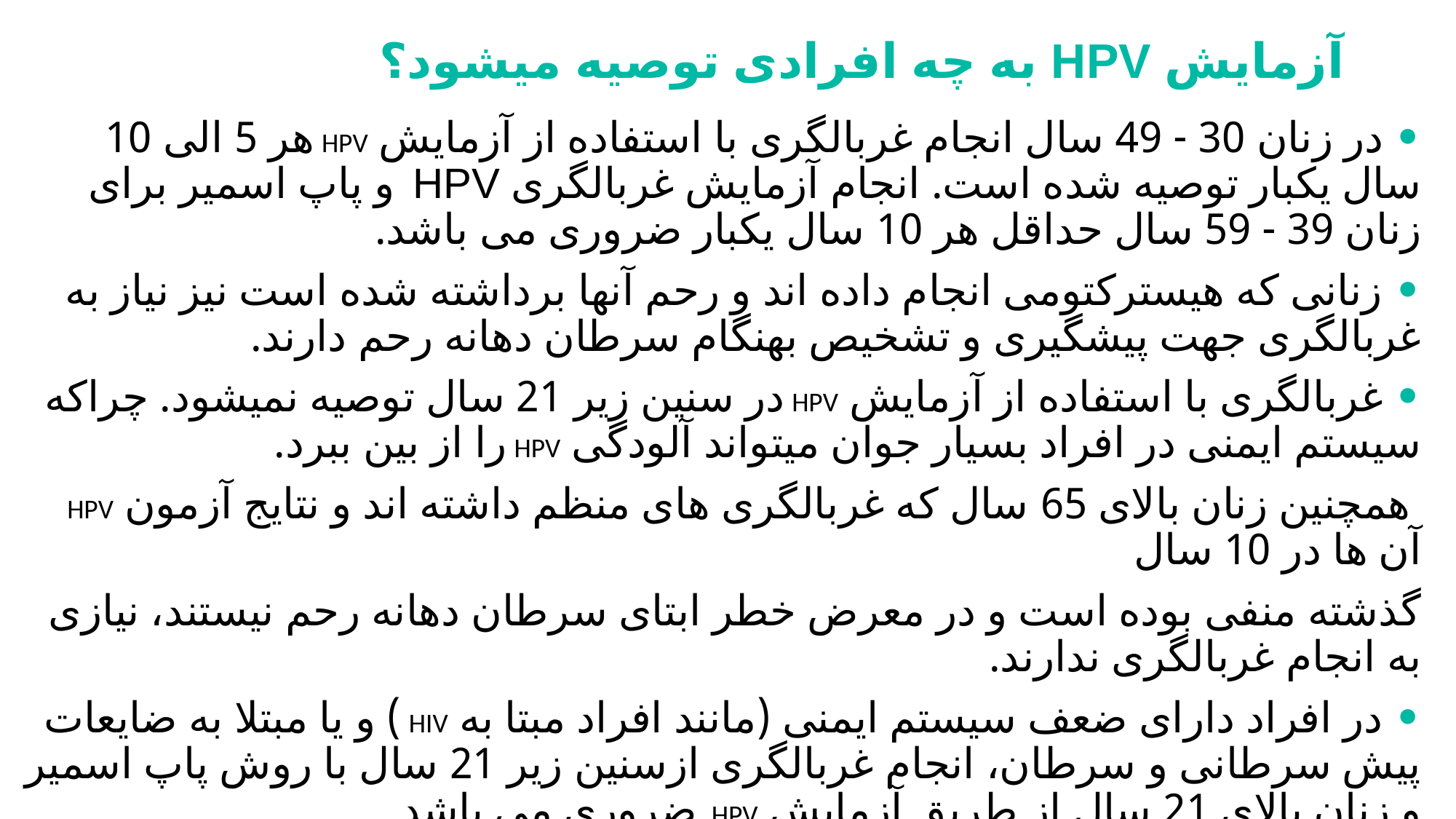

# آزمایش HPV به چه افرادی توصیه میشود؟
• در زنان 30 - 49 سال انجام غربالگری با استفاده از آزمایش HPV هر 5 الی 10 سال یکبار توصیه شده است. انجام آزمایش غربالگری HPV  و پاپ اسمیر برای زنان 39 - 59 سال حداقل هر 10 سال یکبار ضروری می باشد.
• زنانی که هیسترکتومی انجام داده اند و رحم آنها برداشته شده است نیز نیاز به غربالگری جهت پیشگیری و تشخیص بهنگام سرطان دهانه رحم دارند.
• غربالگری با استفاده از آزمایش HPV در سنین زیر 21 سال توصیه نمیشود. چراکه سیستم ایمنی در افراد بسیار جوان میتواند آلودگی HPV را از بین ببرد.
 همچنین زنان بالای 65 سال که غربالگری های منظم داشته اند و نتایج آزمون HPV آن ها در 10 سال
گذشته منفی بوده است و در معرض خطر ابتای سرطان دهانه رحم نیستند، نیازی به انجام غربالگری ندارند.
• در افراد دارای ضعف سیستم ایمنی (مانند افراد مبتا به HIV ) و یا مبتلا به ضایعات پیش سرطانی و سرطان، انجام غربالگری ازسنین زیر 21 سال با روش پاپ اسمیر و زنان بالای 21 سال از طریق آزمایش HPV  ضروری می باشد.